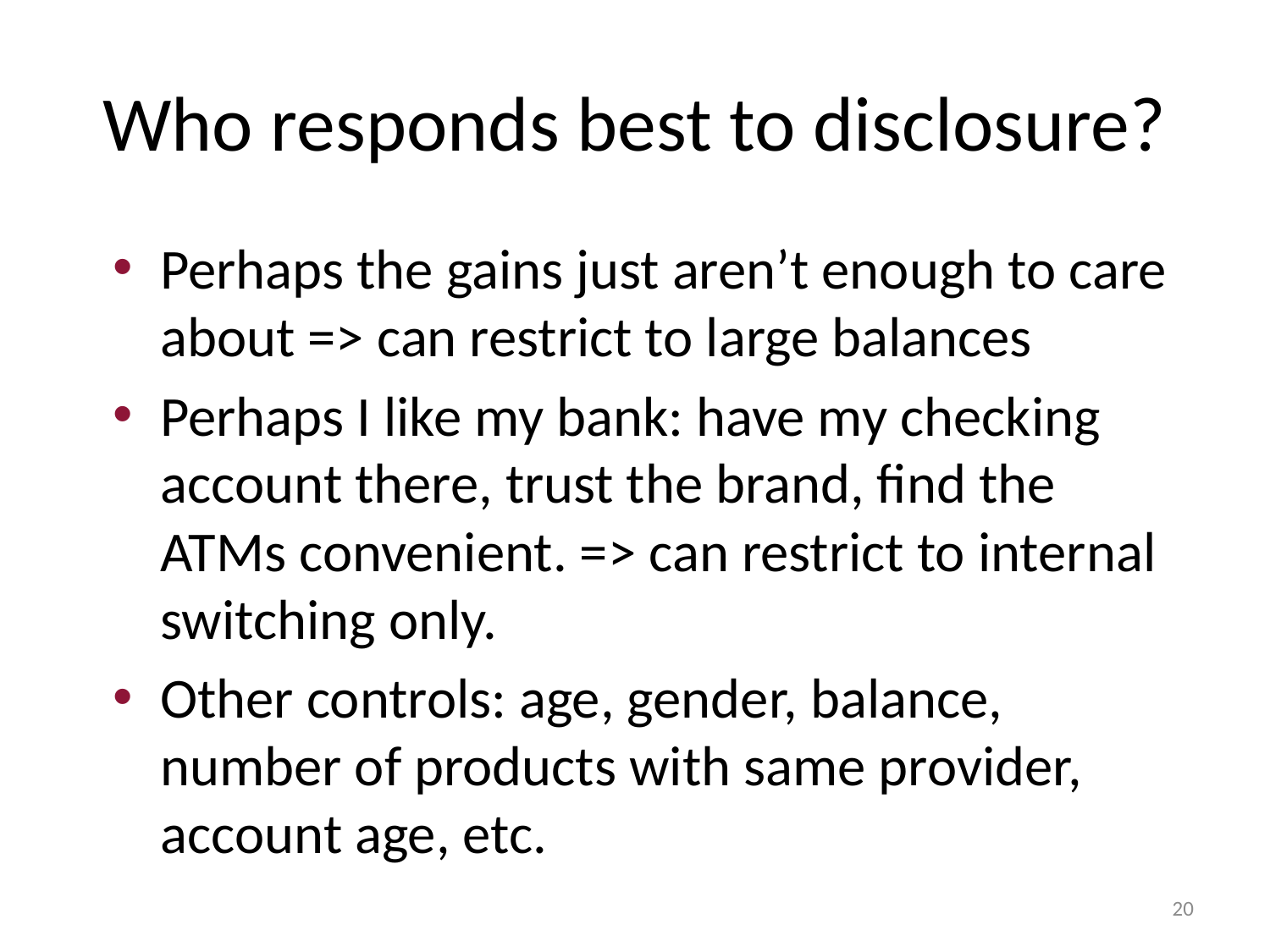

# Who responds best to disclosure?
Perhaps the gains just aren’t enough to care about => can restrict to large balances
Perhaps I like my bank: have my checking account there, trust the brand, find the ATMs convenient. => can restrict to internal switching only.
Other controls: age, gender, balance, number of products with same provider, account age, etc.

20